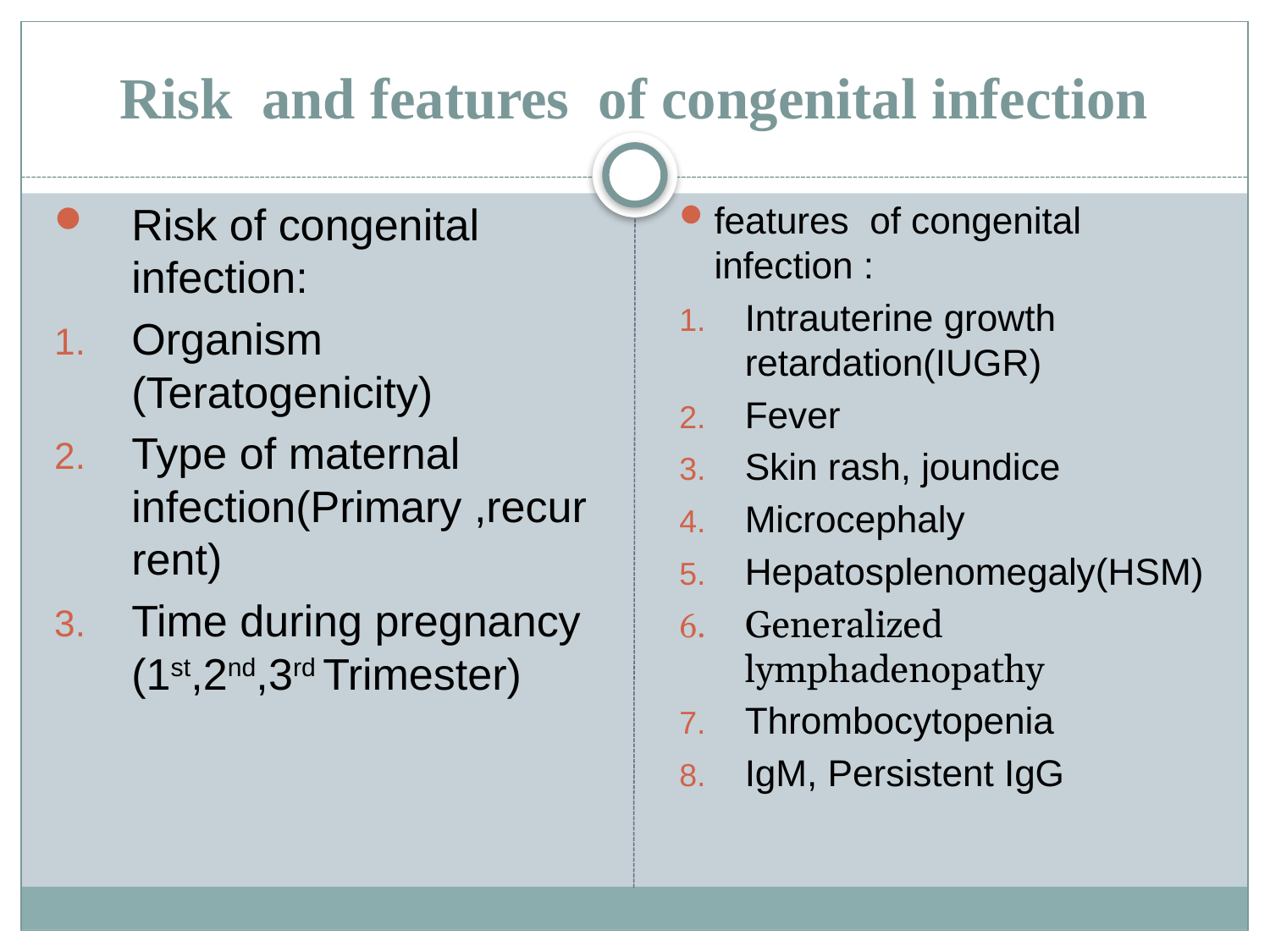

# Risk  and features  of congenital infection
Risk of congenital infection:
Organism (Teratogenicity)
Type of maternal infection(Primary ,recurrent)
Time during pregnancy (1st,2nd,3rd Trimester)

features  of congenital infection :
Intrauterine growth retardation(IUGR)
Fever
Skin rash, joundice
Microcephaly
Hepatosplenomegaly(HSM)
Generalized lymphadenopathy
Thrombocytopenia
IgM, Persistent IgG